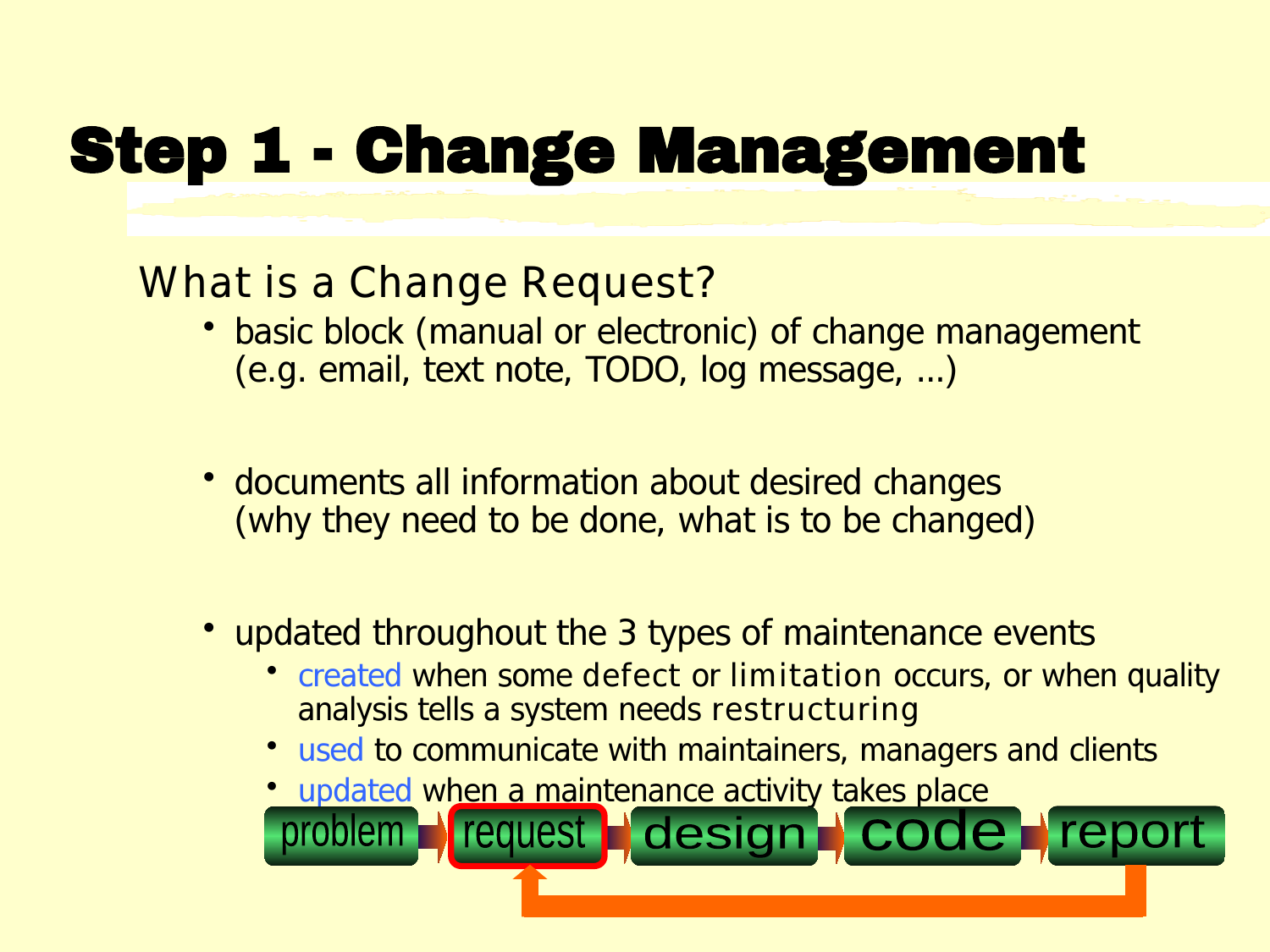

# Step 1 - Change Management
What is a Change Request?
basic block (manual or electronic) of change management
(e.g. email, text note, TODO, log message, …)

documents all information about desired changes
(why they need to be done, what is to be changed)

updated throughout the 3 types of maintenance events
created when some defect or limitation occurs, or when quality analysis tells a system needs restructuring
used to communicate with maintainers, managers and clients
updated when a maintenance activity takes place

code

problem
request
report
design